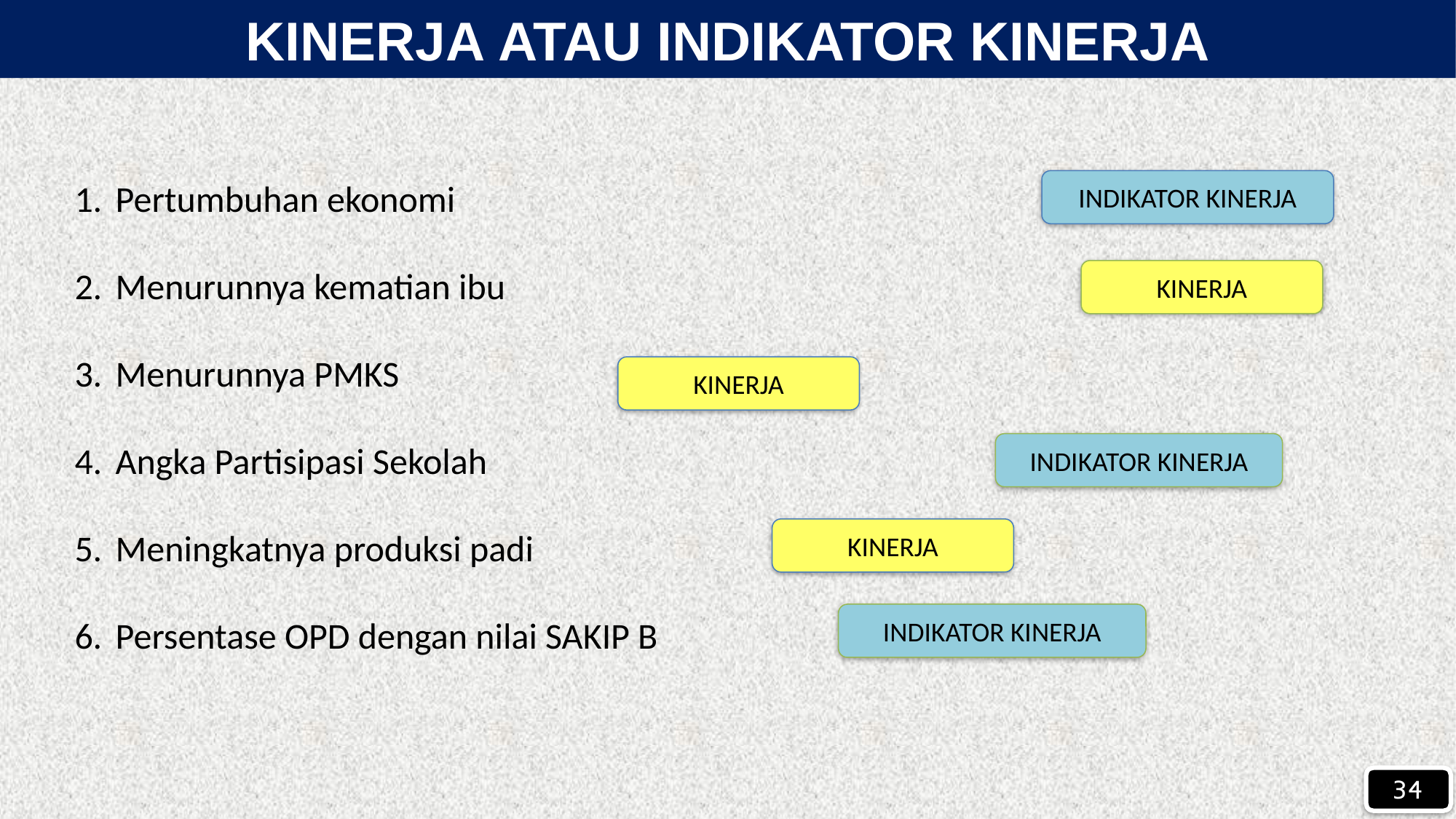

# KINERJA ATAU INDIKATOR KINERJA
Pertumbuhan ekonomi

Menurunnya kematian ibu

Menurunnya PMKS

Angka Partisipasi Sekolah

Meningkatnya produksi padi

Persentase OPD dengan nilai SAKIP B
INDIKATOR KINERJA
KINERJA
KINERJA
INDIKATOR KINERJA
KINERJA
INDIKATOR KINERJA
34